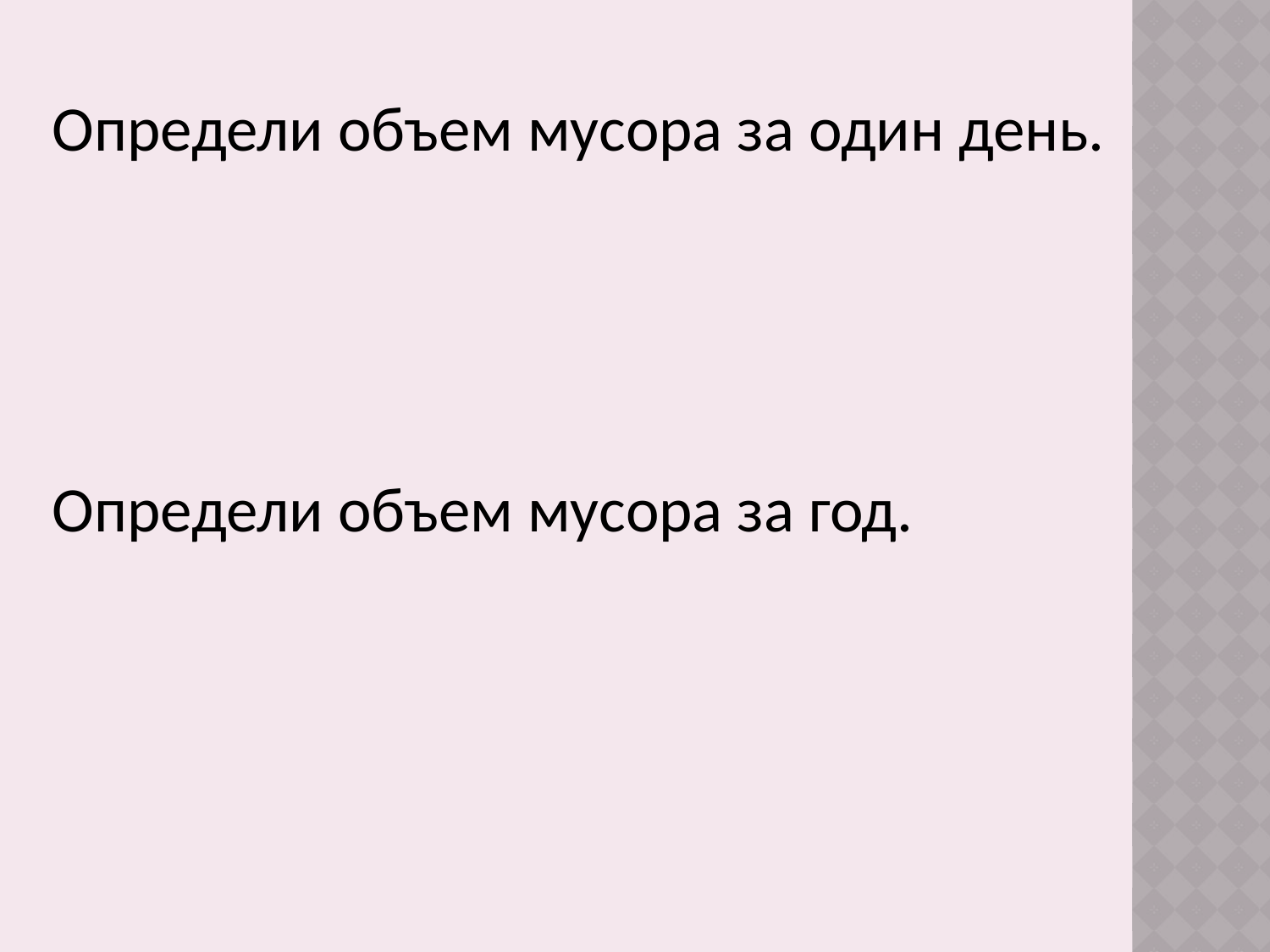

Определи объем мусора за один день.

Определи объем мусора за год.